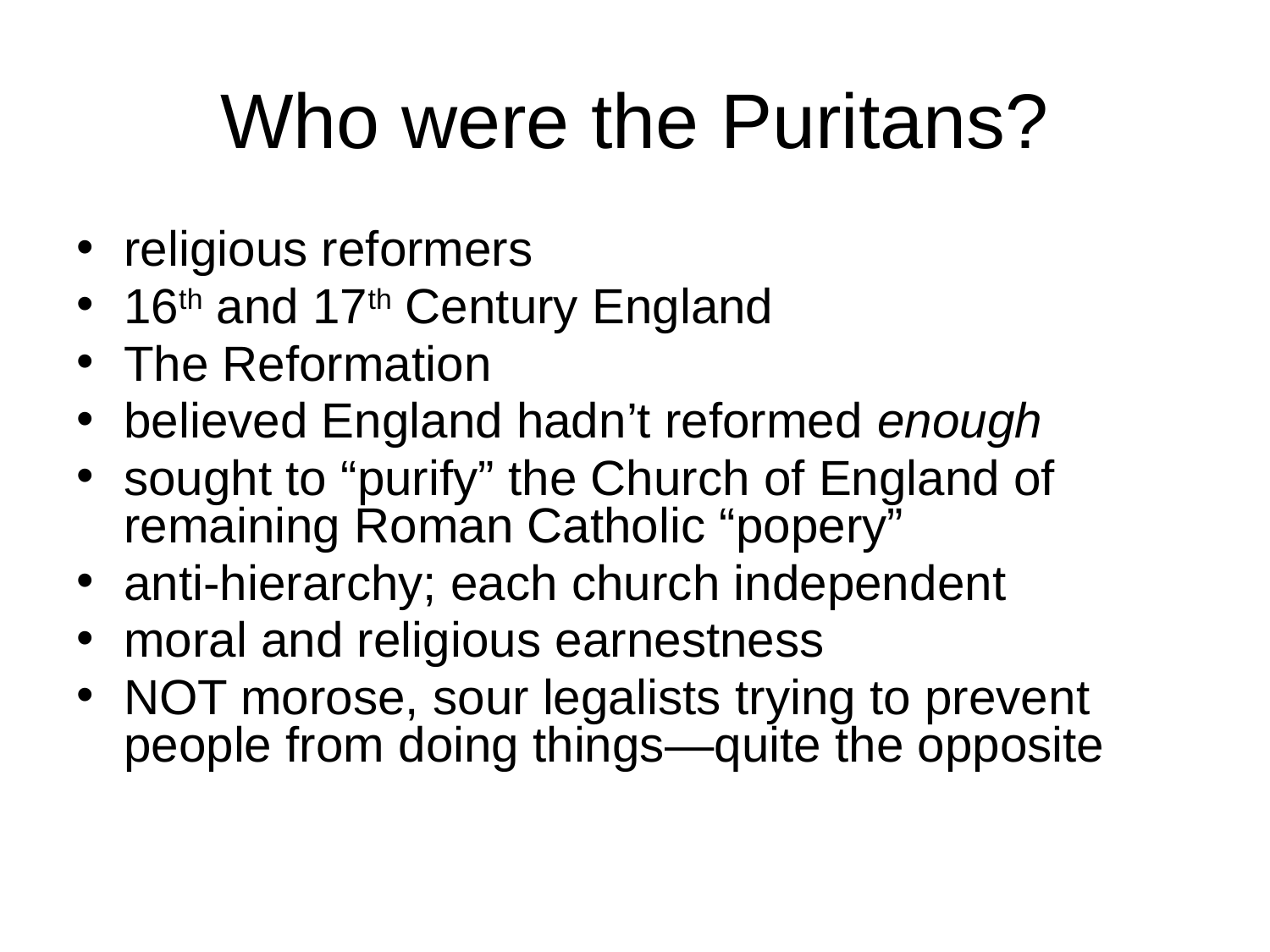

# Who were the Puritans?
religious reformers
16th and 17th Century England
The Reformation
believed England hadn’t reformed enough
sought to “purify” the Church of England of remaining Roman Catholic “popery”
anti-hierarchy; each church independent
moral and religious earnestness
NOT morose, sour legalists trying to prevent people from doing things—quite the opposite